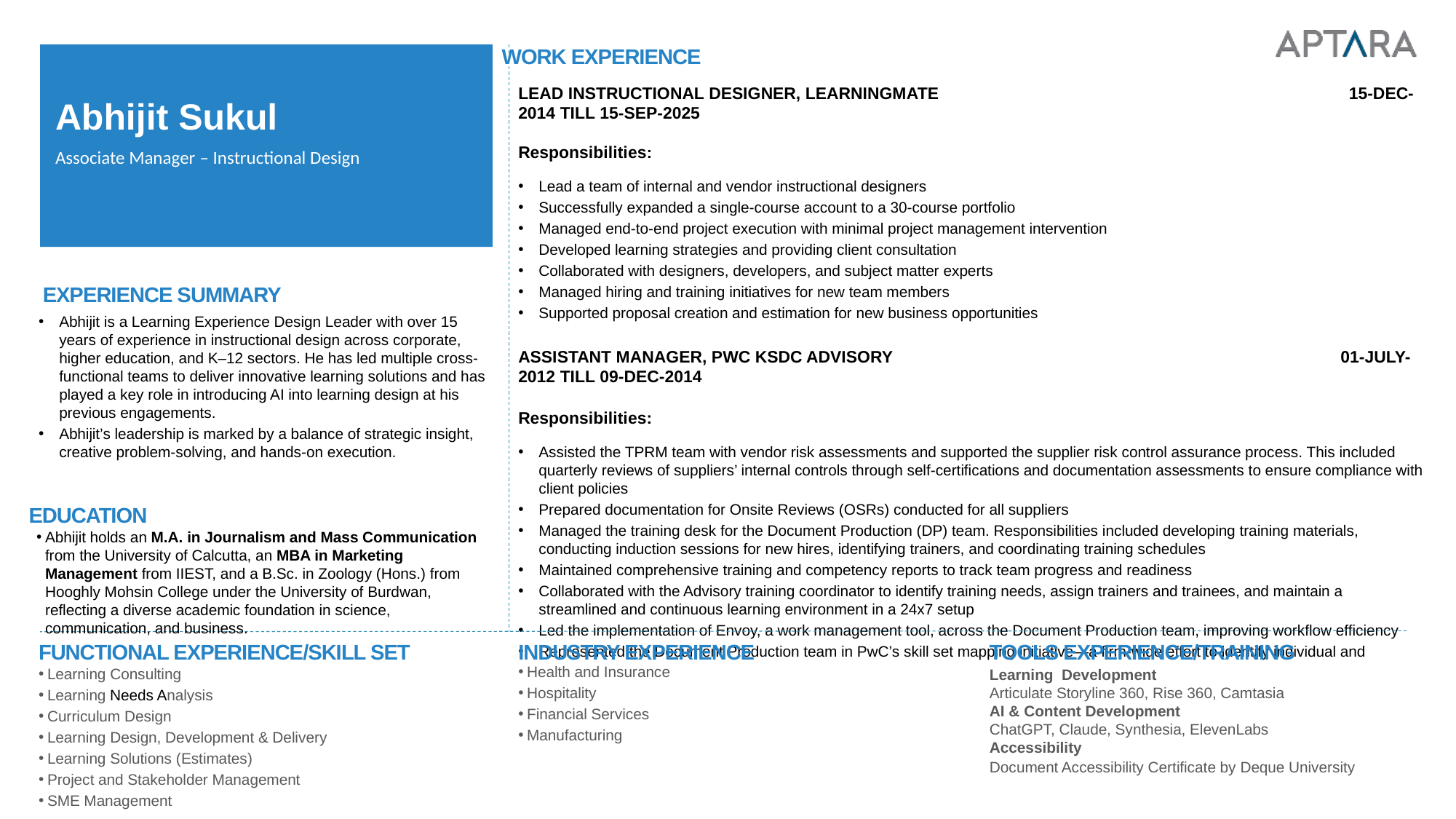

WORK EXPERIENCE

LEAD INSTRUCTIONAL DESIGNER, LEARNINGMATE                                                                                       15-DEC-2014 TILL 15-SEP-2025

Responsibilities:

Lead a team of internal and vendor instructional designers
Successfully expanded a single-course account to a 30-course portfolio
Managed end-to-end project execution with minimal project management intervention
Developed learning strategies and providing client consultation
Collaborated with designers, developers, and subject matter experts
Managed hiring and training initiatives for new team members
Supported proposal creation and estimation for new business opportunities

ASSISTANT MANAGER, PWC KSDC ADVISORY                                                                                               01-JULY-2012 TILL 09-DEC-2014​
Responsibilities:

Assisted the TPRM team with vendor risk assessments and supported the supplier risk control assurance process. This included quarterly reviews of suppliers’ internal controls through self-certifications and documentation assessments to ensure compliance with client policies
Prepared documentation for Onsite Reviews (OSRs) conducted for all suppliers
Managed the training desk for the Document Production (DP) team. Responsibilities included developing training materials, conducting induction sessions for new hires, identifying trainers, and coordinating training schedules
Maintained comprehensive training and competency reports to track team progress and readiness
Collaborated with the Advisory training coordinator to identify training needs, assign trainers and trainees, and maintain a streamlined and continuous learning environment in a 24x7 setup
Led the implementation of Envoy, a work management tool, across the Document Production team, improving workflow efficiency
Represented the Document Production team in PwC’s skill set mapping initiative—a firm-wide effort to identify individual and collective capabilities across the organization
Abhijit Sukul
Associate Manager – Instructional Design
EXPERIENCE SUMMARY
Abhijit is a Learning Experience Design Leader with over 15 years of experience in instructional design across corporate, higher education, and K–12 sectors. He has led multiple cross-functional teams to deliver innovative learning solutions and has played a key role in introducing AI into learning design at his previous engagements.
Abhijit’s leadership is marked by a balance of strategic insight, creative problem-solving, and hands-on execution.
EDUCATION
Abhijit holds an M.A. in Journalism and Mass Communication from the University of Calcutta, an MBA in Marketing Management from IIEST, and a B.Sc. in Zoology (Hons.) from Hooghly Mohsin College under the University of Burdwan, reflecting a diverse academic foundation in science, communication, and business.

FUNCTIONAL EXPERIENCE/SKILL SET
INDUSTRY EXPERIENCE
TOOLS EXPERIENCE/TRAINING
Health and Insurance
Hospitality
Financial Services
Manufacturing

Learning Consulting
Learning Needs Analysis
Curriculum Design
Learning Design, Development & Delivery
Learning Solutions (Estimates)
Project and Stakeholder Management
SME Management
Learning  Development​
Articulate Storyline 360, Rise 360, Camtasia
AI & Content Development​
ChatGPT, Claude, Synthesia, ElevenLabs
Accessibility
Document Accessibility Certificate by Deque University